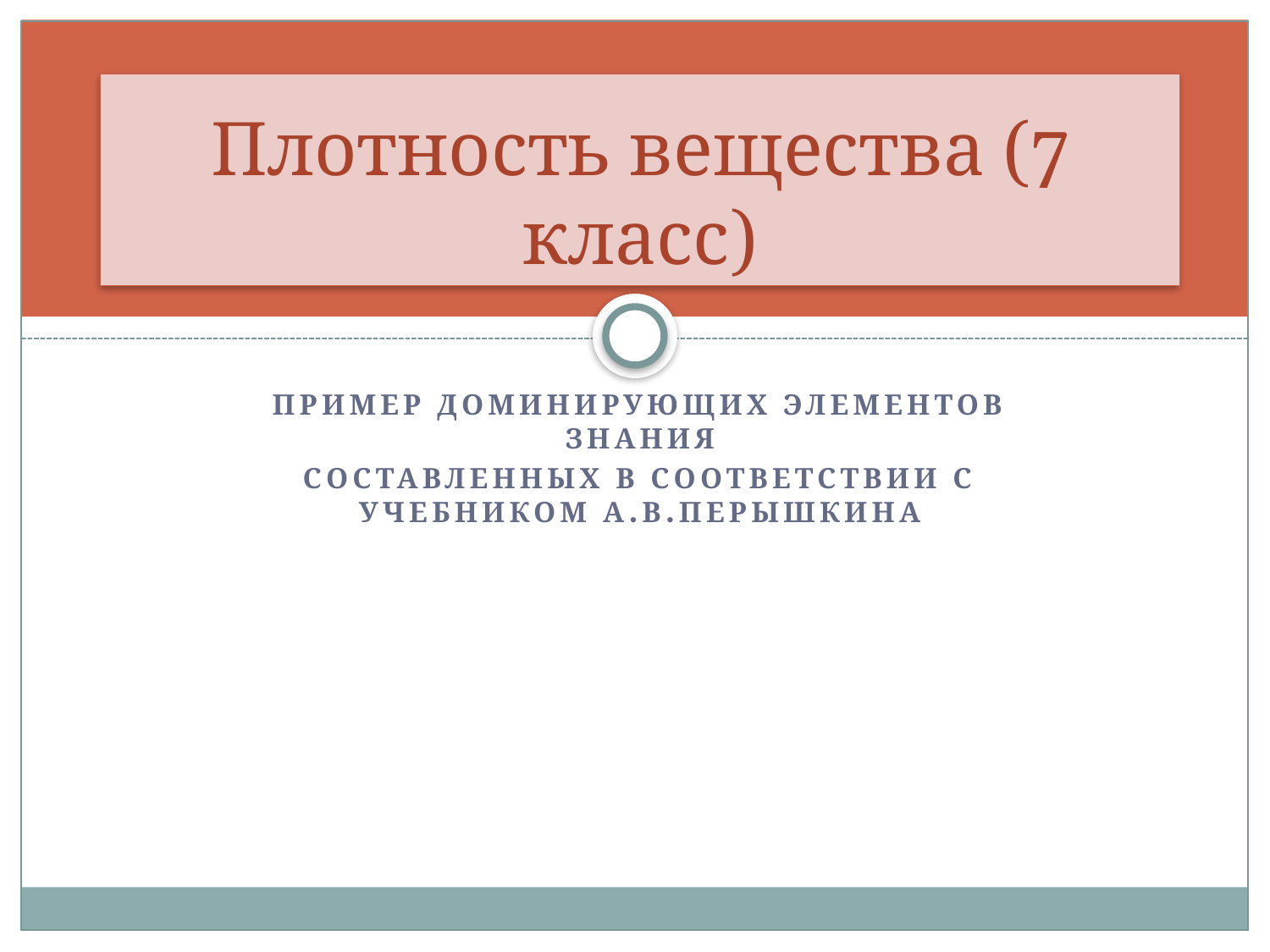

# Плотность вещества (7 класс)
Пример доминирующих элементов знания
Составленных в соответствии с учебником А.В.Перышкина